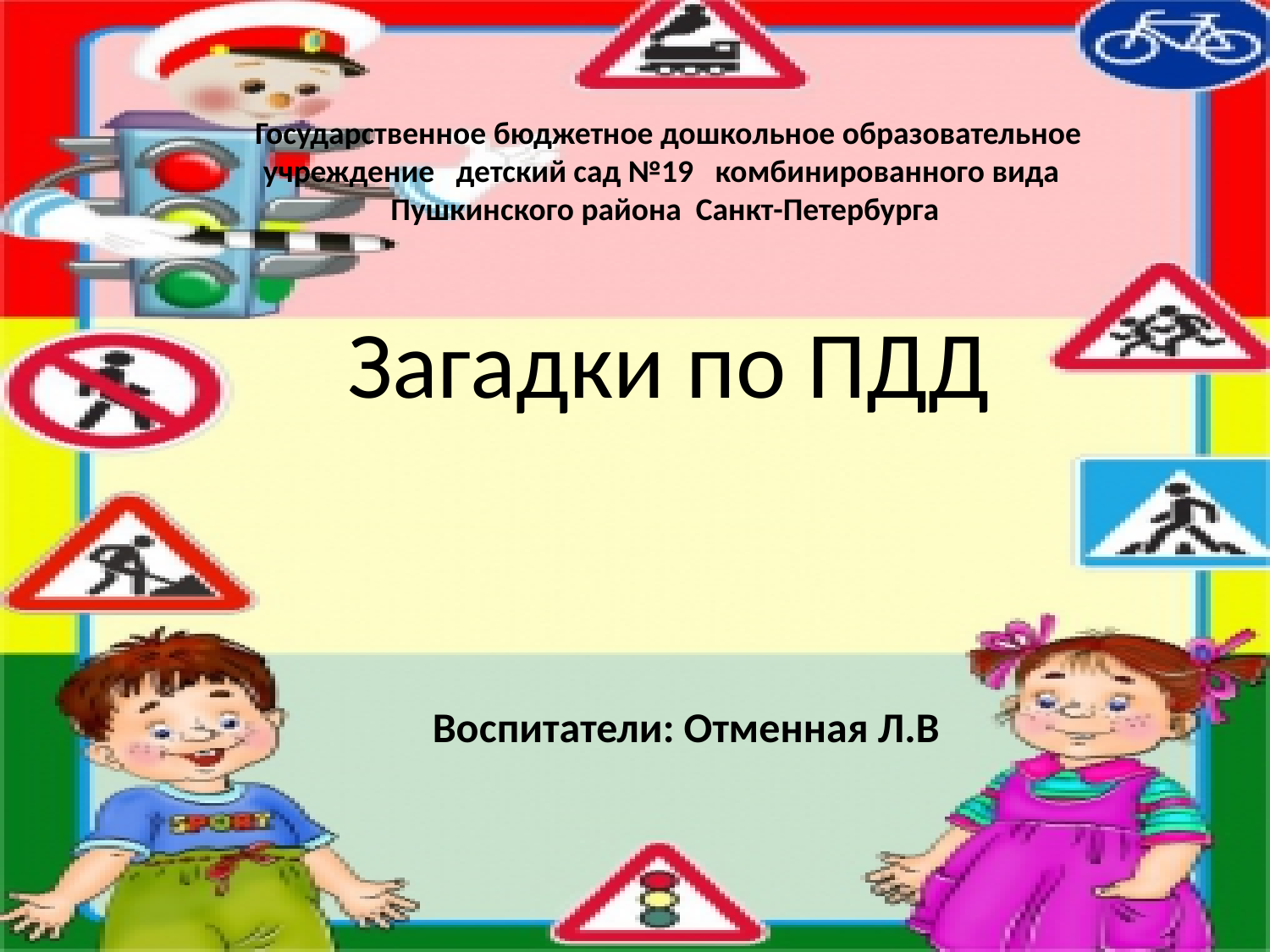

# Государственное бюджетное дошкольное образовательное учреждение   детский сад №19   комбинированного вида   Пушкинского района  Санкт-Петербурга Загадки по ПДД
Воспитатели: Отменная Л.В